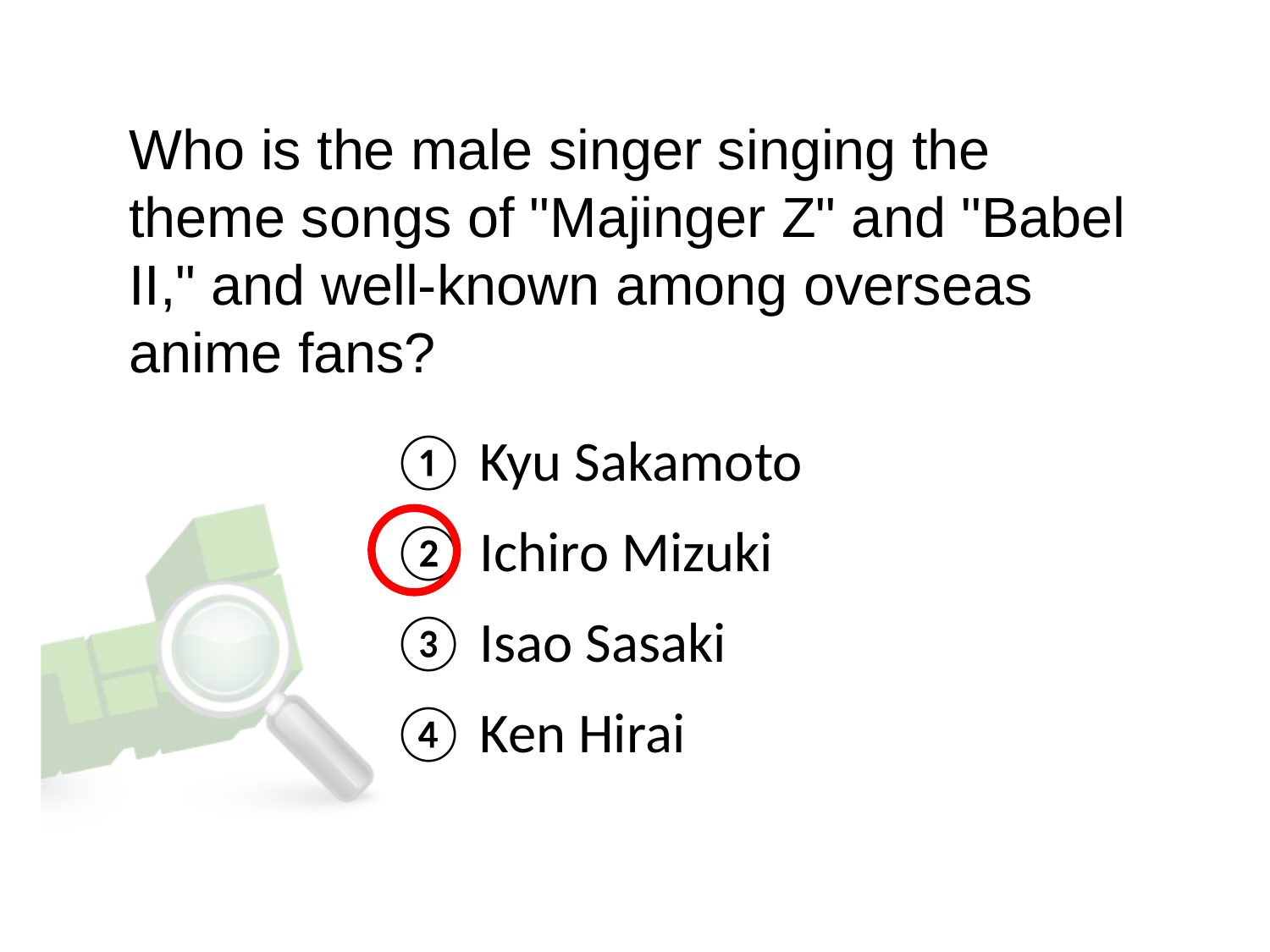

Who is the male singer singing the theme songs of "Majinger Z" and "Babel II," and well-known among overseas anime fans?
① Kyu Sakamoto
② Ichiro Mizuki
③ Isao Sasaki
④ Ken Hirai